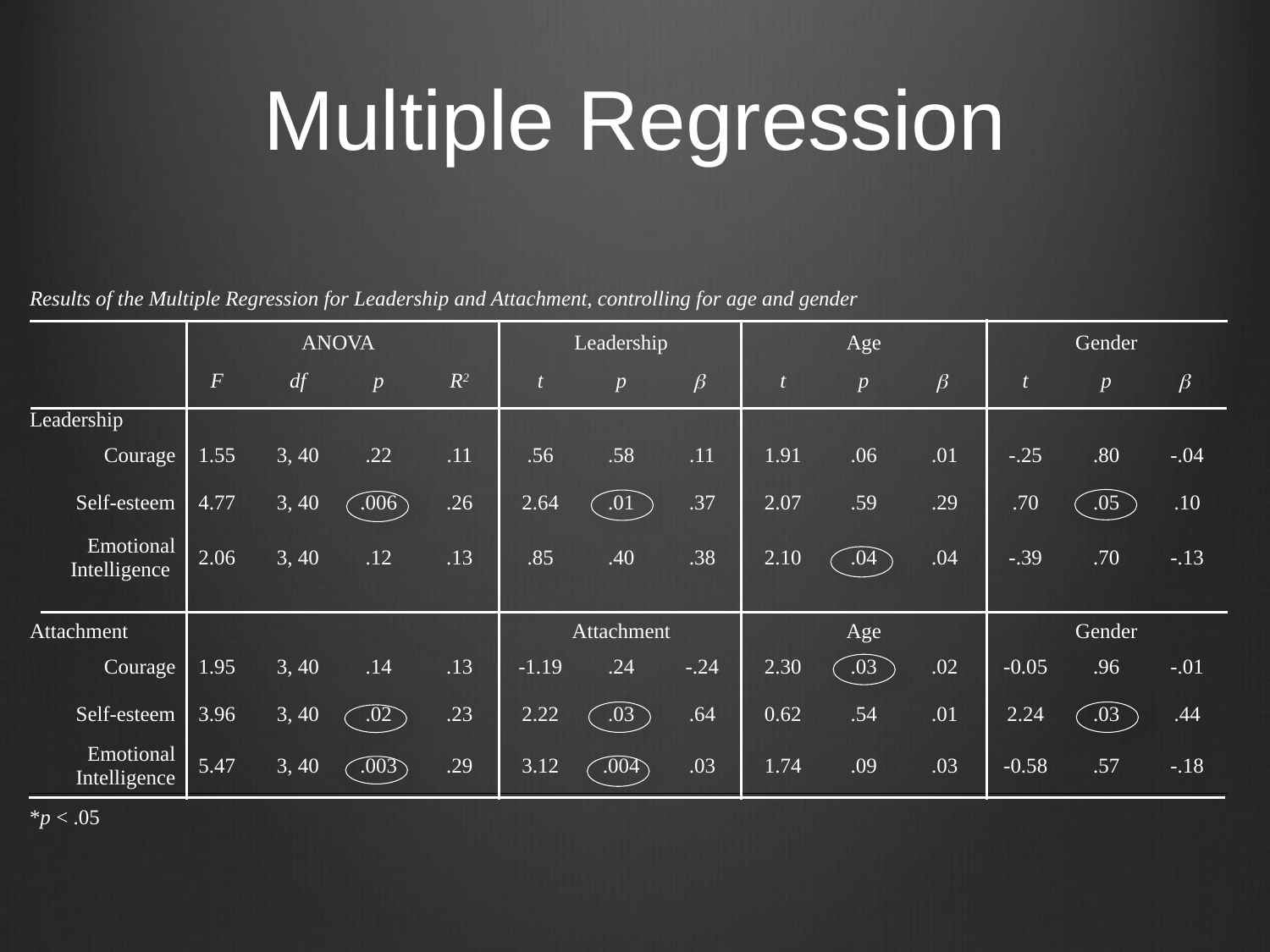

# Multiple Regression
| Results of the Multiple Regression for Leadership and Attachment, controlling for age and gender |  |  |  |  |  |  |  |  |  |  |  |  |  |
| --- | --- | --- | --- | --- | --- | --- | --- | --- | --- | --- | --- | --- | --- |
|  | ANOVA |  |  |  | Leadership |  |  | Age |  |  | Gender |  |  |
|  | F | df | p | R2 | t | p | β | t | p | β | t | p | β |
| Leadership |  |  |  |  |  |  |  |  |  |  |  |  |  |
| Courage | 1.55 | 3, 40 | .22 | .11 | .56 | .58 | .11 | 1.91 | .06 | .01 | -.25 | .80 | -.04 |
| Self-esteem | 4.77 | 3, 40 | .006 | .26 | 2.64 | .01 | .37 | 2.07 | .59 | .29 | .70 | .05 | .10 |
| Emotional Intelligence | 2.06 | 3, 40 | .12 | .13 | .85 | .40 | .38 | 2.10 | .04 | .04 | -.39 | .70 | -.13 |
|  |  |  |  |  |  |  |  |  |  |  |  |  |  |
| Attachment |  |  |  |  | Attachment |  |  | Age |  |  | Gender |  |  |
| Courage | 1.95 | 3, 40 | .14 | .13 | -1.19 | .24 | -.24 | 2.30 | .03 | .02 | -0.05 | .96 | -.01 |
| Self-esteem | 3.96 | 3, 40 | .02 | .23 | 2.22 | .03 | .64 | 0.62 | .54 | .01 | 2.24 | .03 | .44 |
| Emotional Intelligence | 5.47 | 3, 40 | .003 | .29 | 3.12 | .004 | .03 | 1.74 | .09 | .03 | -0.58 | .57 | -.18 |
| \*p < .05 |  |  |  |  |  |  |  |  |  |  |  |  |  |